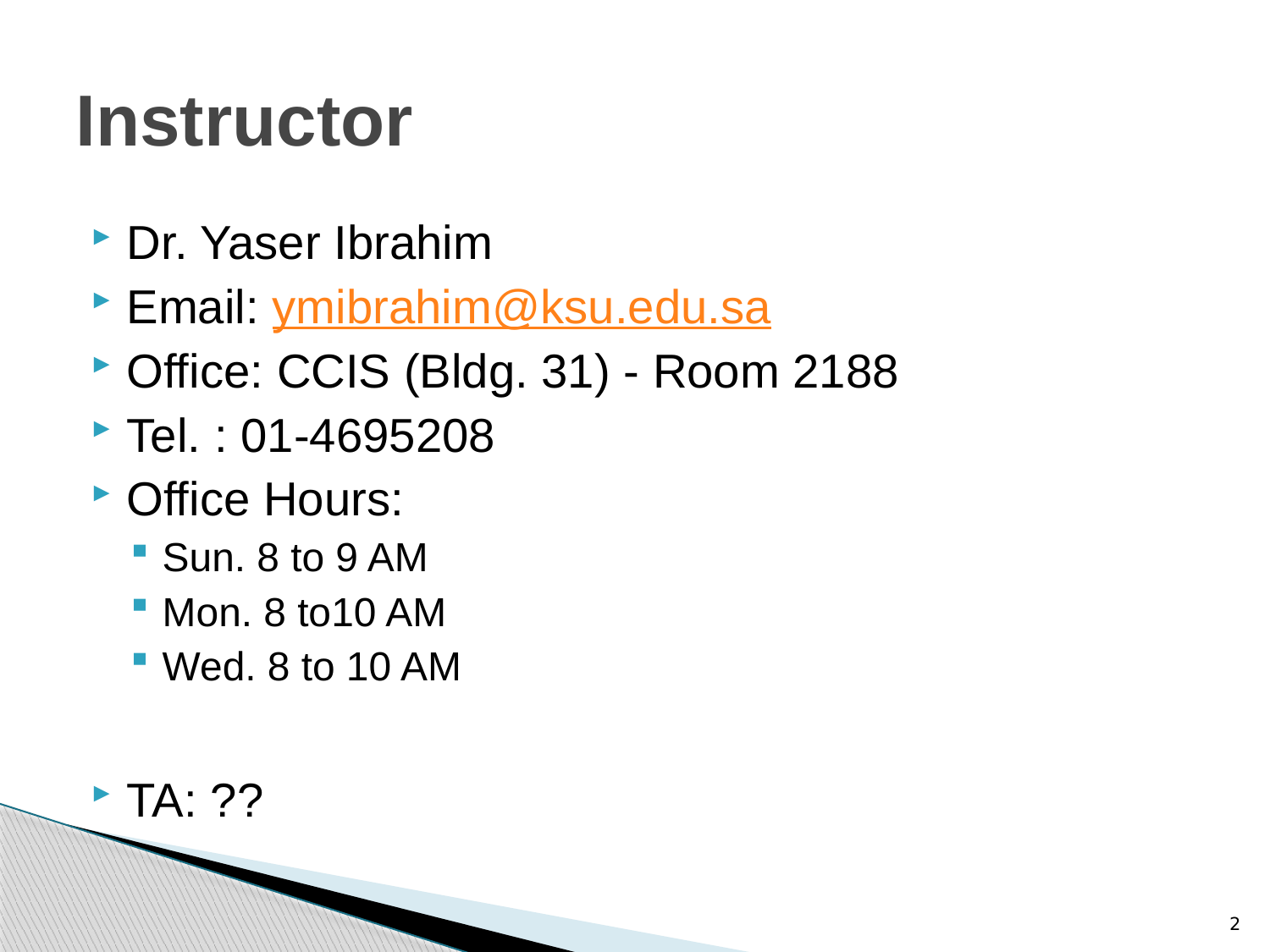

# Instructor
Dr. Yaser Ibrahim
Email: ymibrahim@ksu.edu.sa
Office: CCIS (Bldg. 31) - Room 2188
Tel. : 01-4695208
Office Hours:
Sun. 8 to 9 AM
Mon. 8 to10 AM
Wed. 8 to 10 AM

TA: ??

2